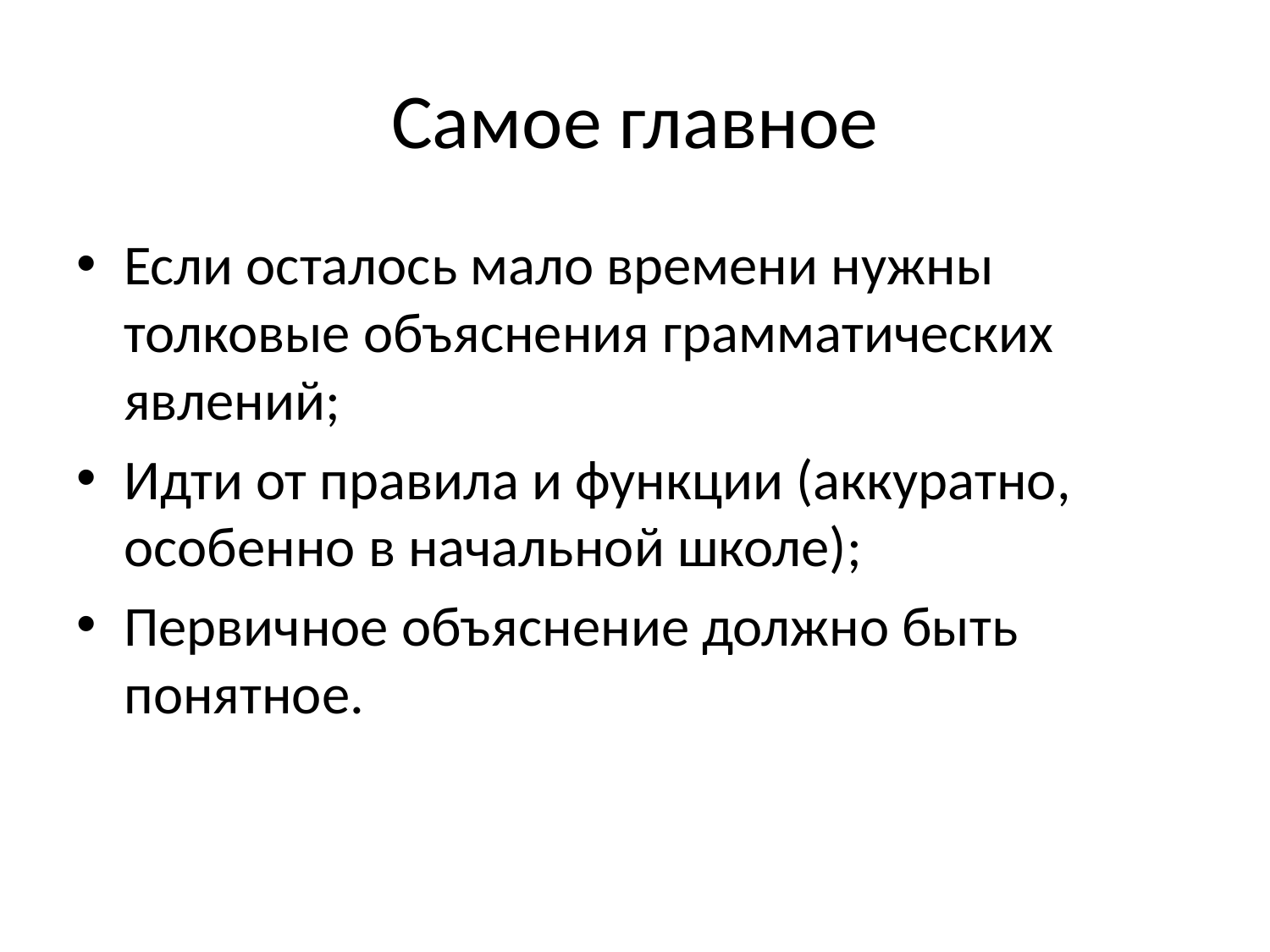

# Самое главное
Если осталось мало времени нужны толковые объяснения грамматических явлений;
Идти от правила и функции (аккуратно, особенно в начальной школе);
Первичное объяснение должно быть понятное.